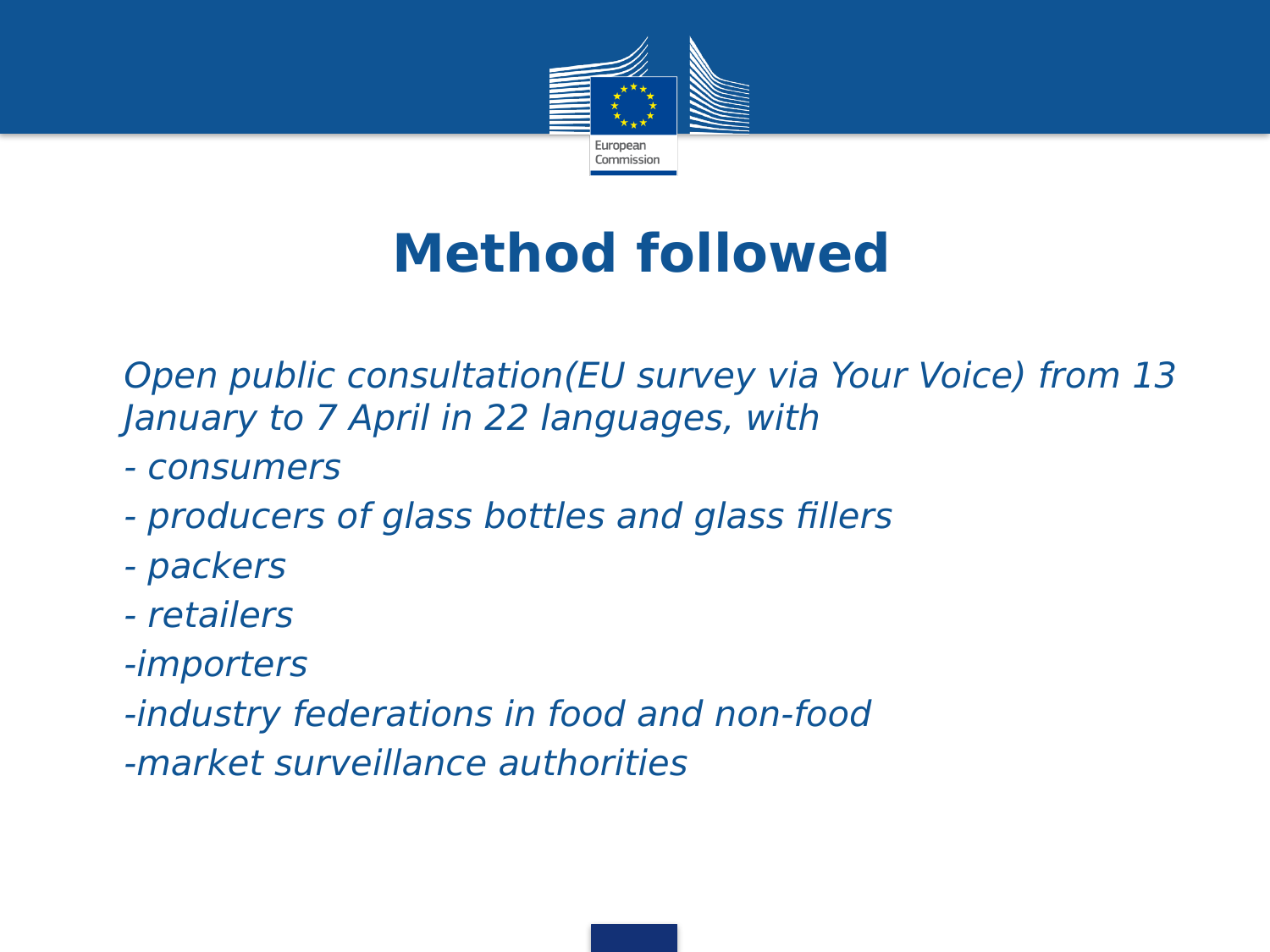

# Method followed
Open public consultation(EU survey via Your Voice) from 13 January to 7 April in 22 languages, with
- consumers
- producers of glass bottles and glass fillers
- packers
- retailers
-importers
-industry federations in food and non-food
-market surveillance authorities